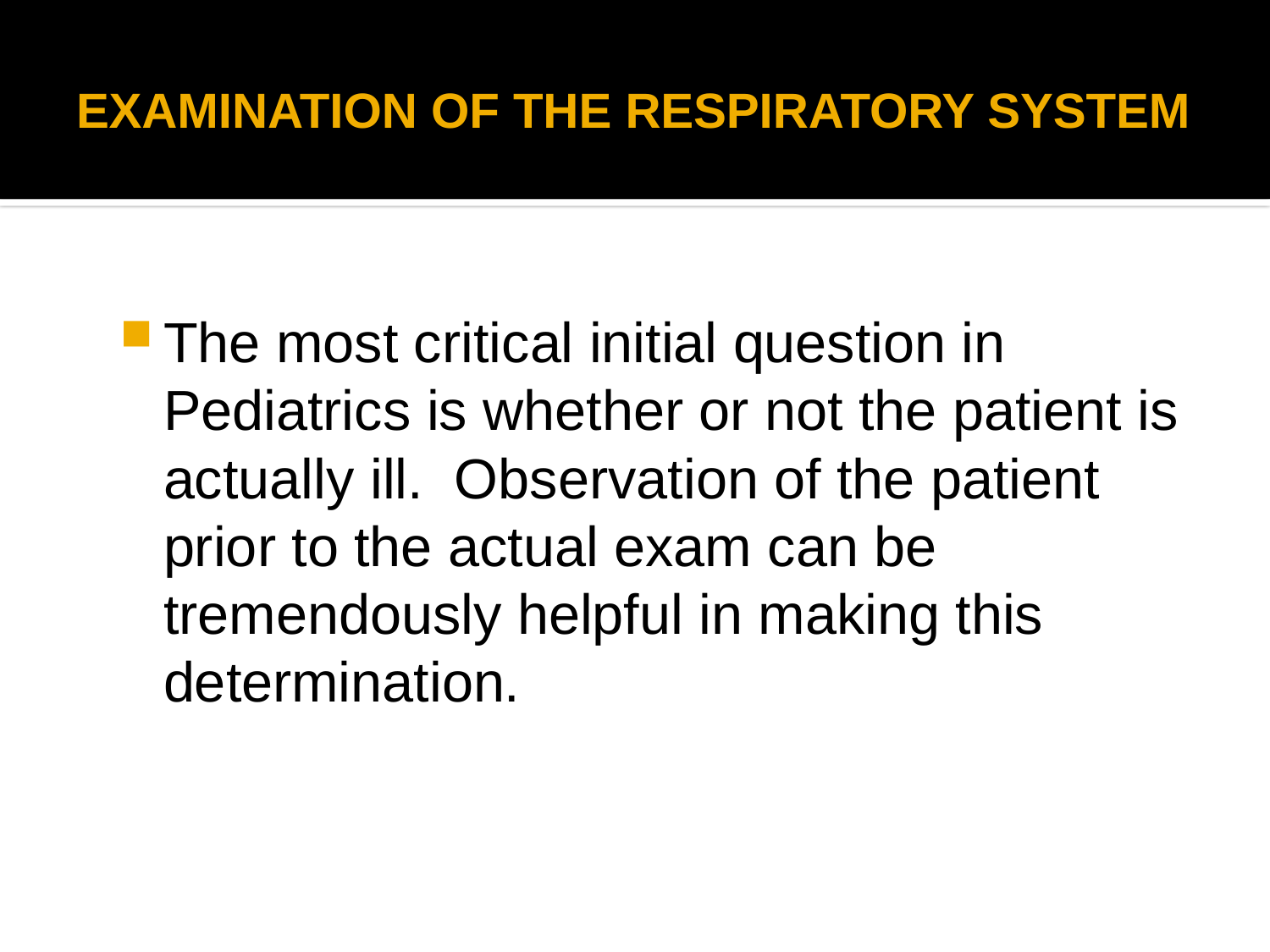

# EXAMINATION OF THE RESPIRATORY SYSTEM

The most critical initial question in Pediatrics is whether or not the patient is actually ill.  Observation of the patient prior to the actual exam can be tremendously helpful in making this determination.